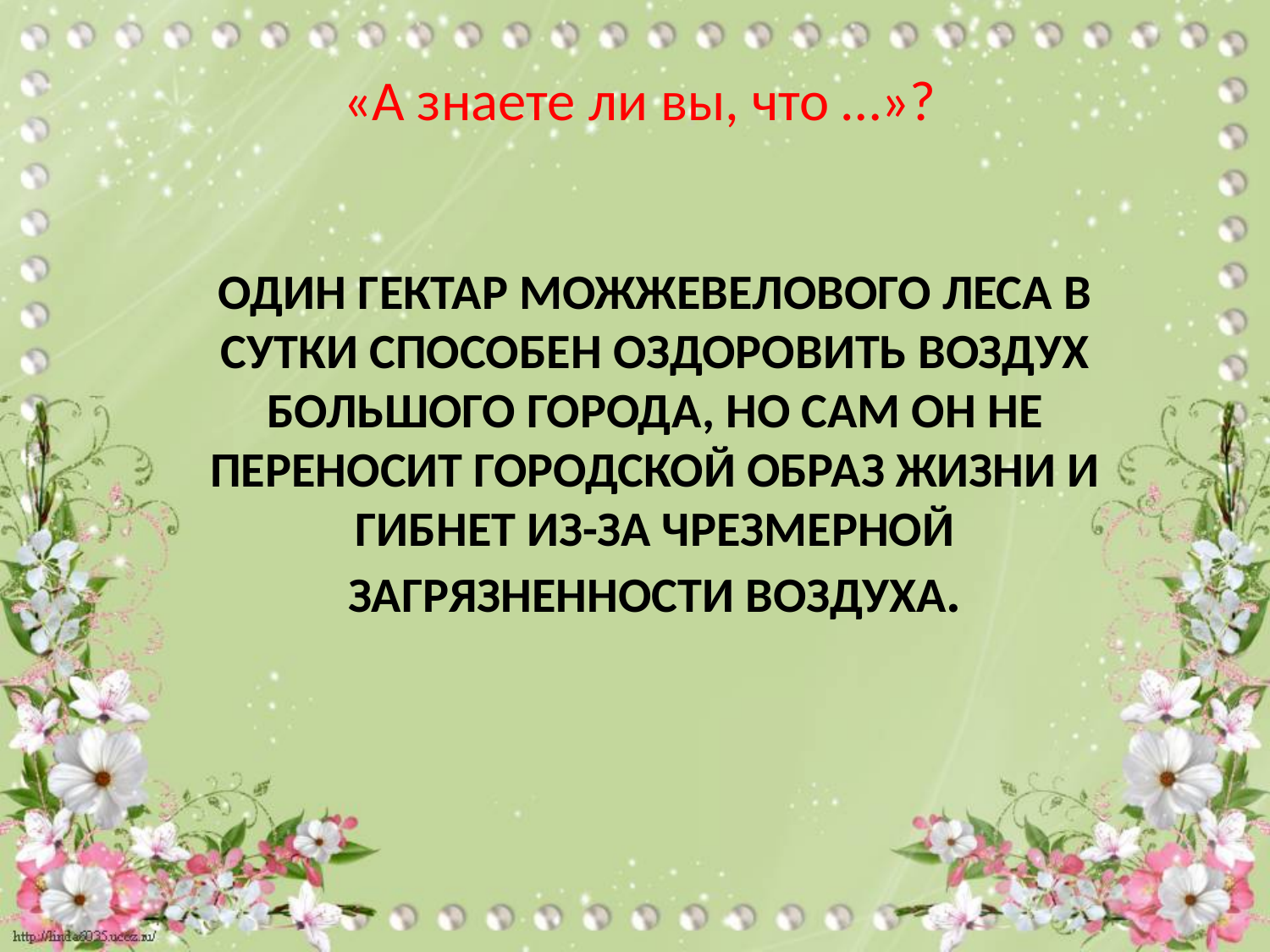

«А знаете ли вы, что …»?
# Один гектар можжевелового леса в сутки способен оздоровить воздух большого города, но сам он не переносит городской образ жизни и гибнет из-за чрезмерной загрязненности воздуха.